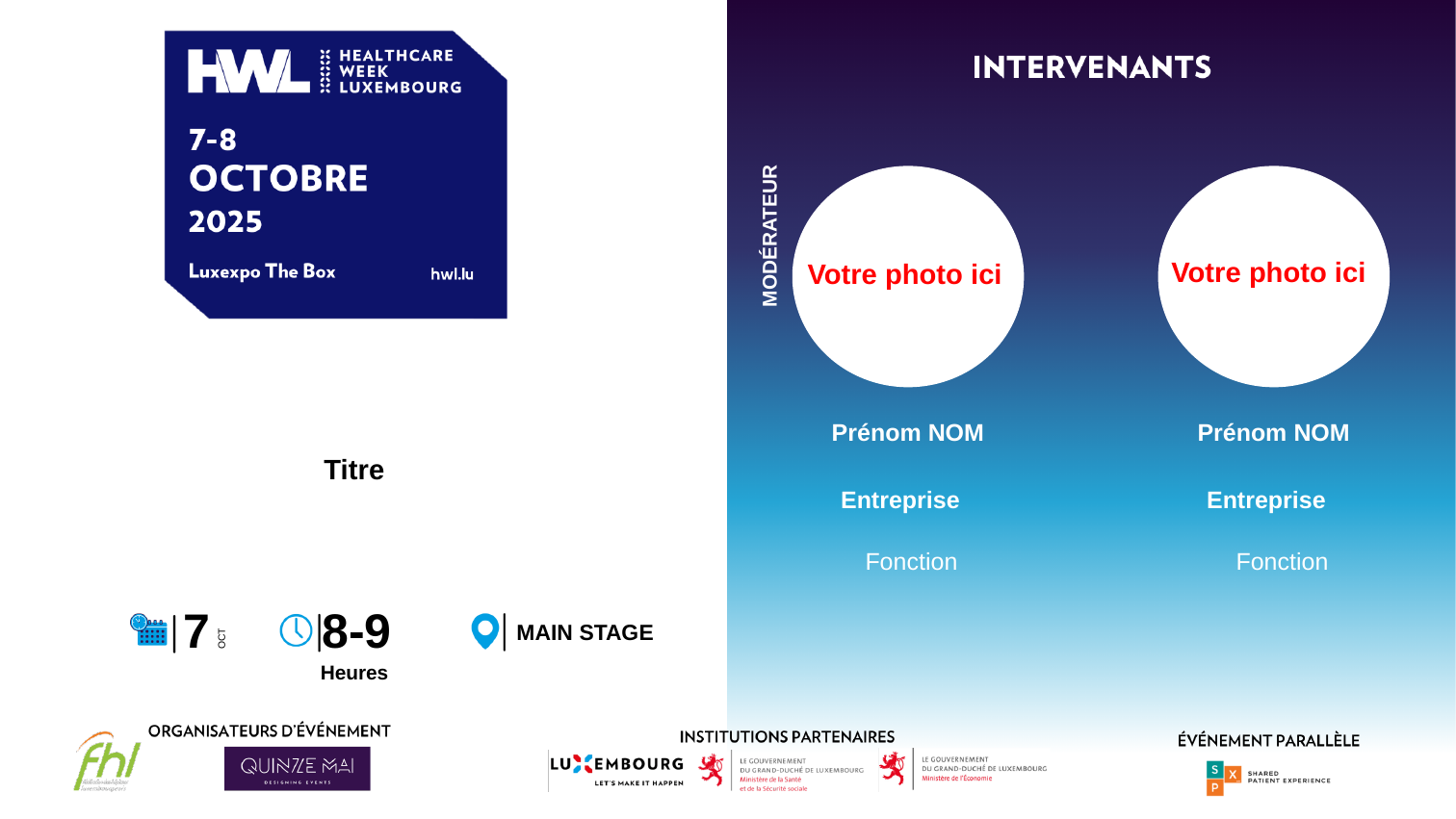

MODÉRATEUR
Votre photo ici
Votre photo ici
Prénom NOM
Prénom NOM
Titre
Entreprise
Entreprise
 Fonction
 Fonction
7
8-9
MAIN STAGE
Heures